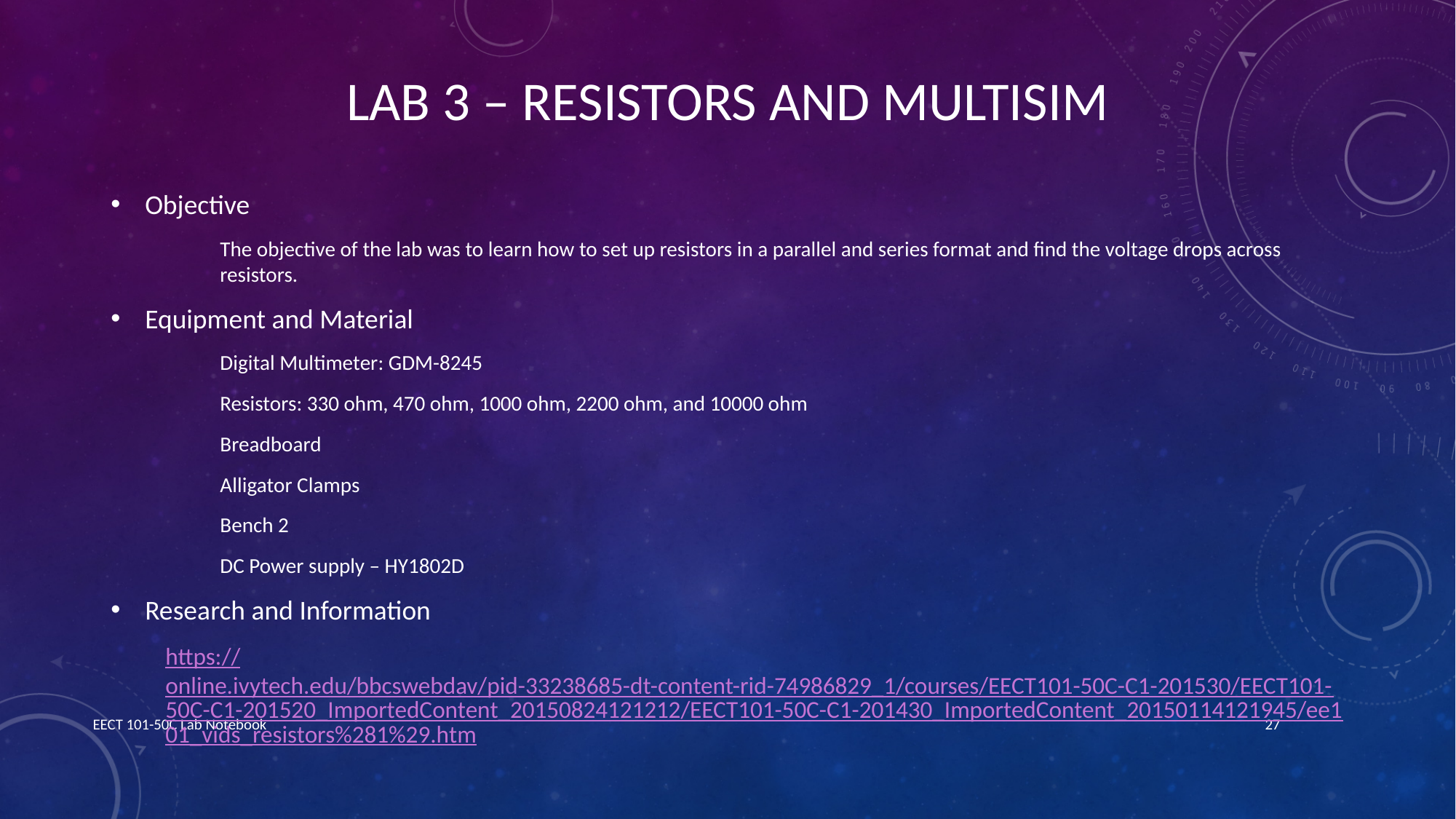

# Lab 3 – Resistors and Multisim
Objective
The objective of the lab was to learn how to set up resistors in a parallel and series format and find the voltage drops across resistors.
Equipment and Material
Digital Multimeter: GDM-8245
Resistors: 330 ohm, 470 ohm, 1000 ohm, 2200 ohm, and 10000 ohm
Breadboard
Alligator Clamps
Bench 2
DC Power supply – HY1802D
Research and Information
https://online.ivytech.edu/bbcswebdav/pid-33238685-dt-content-rid-74986829_1/courses/EECT101-50C-C1-201530/EECT101-50C-C1-201520_ImportedContent_20150824121212/EECT101-50C-C1-201430_ImportedContent_20150114121945/ee101_vids_resistors%281%29.htm
EECT 101-50C Lab Notebook
27